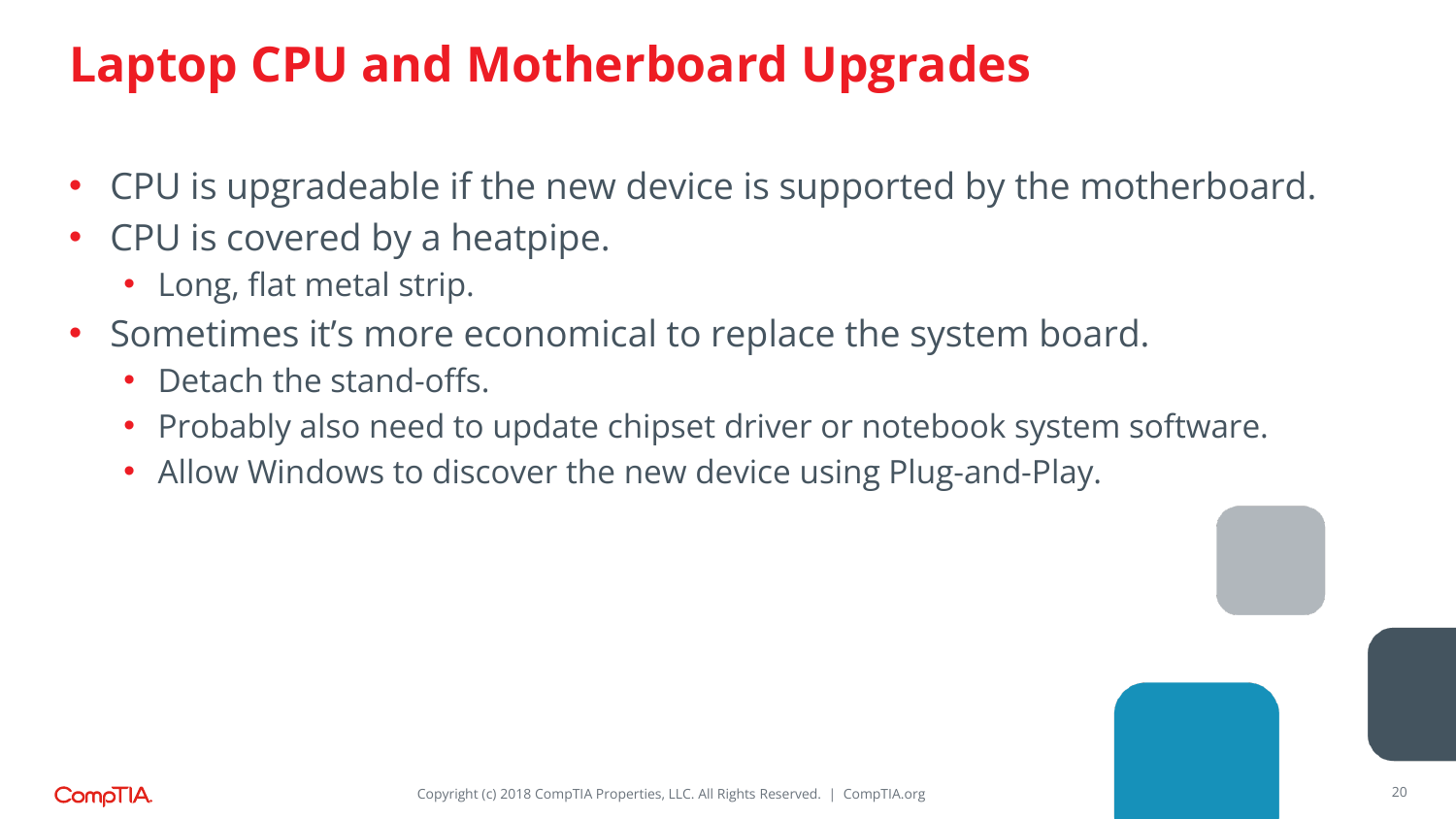

# Laptop CPU and Motherboard Upgrades
CPU is upgradeable if the new device is supported by the motherboard.
CPU is covered by a heatpipe.
Long, flat metal strip.
Sometimes it’s more economical to replace the system board.
Detach the stand-offs.
Probably also need to update chipset driver or notebook system software.
Allow Windows to discover the new device using Plug-and-Play.
20